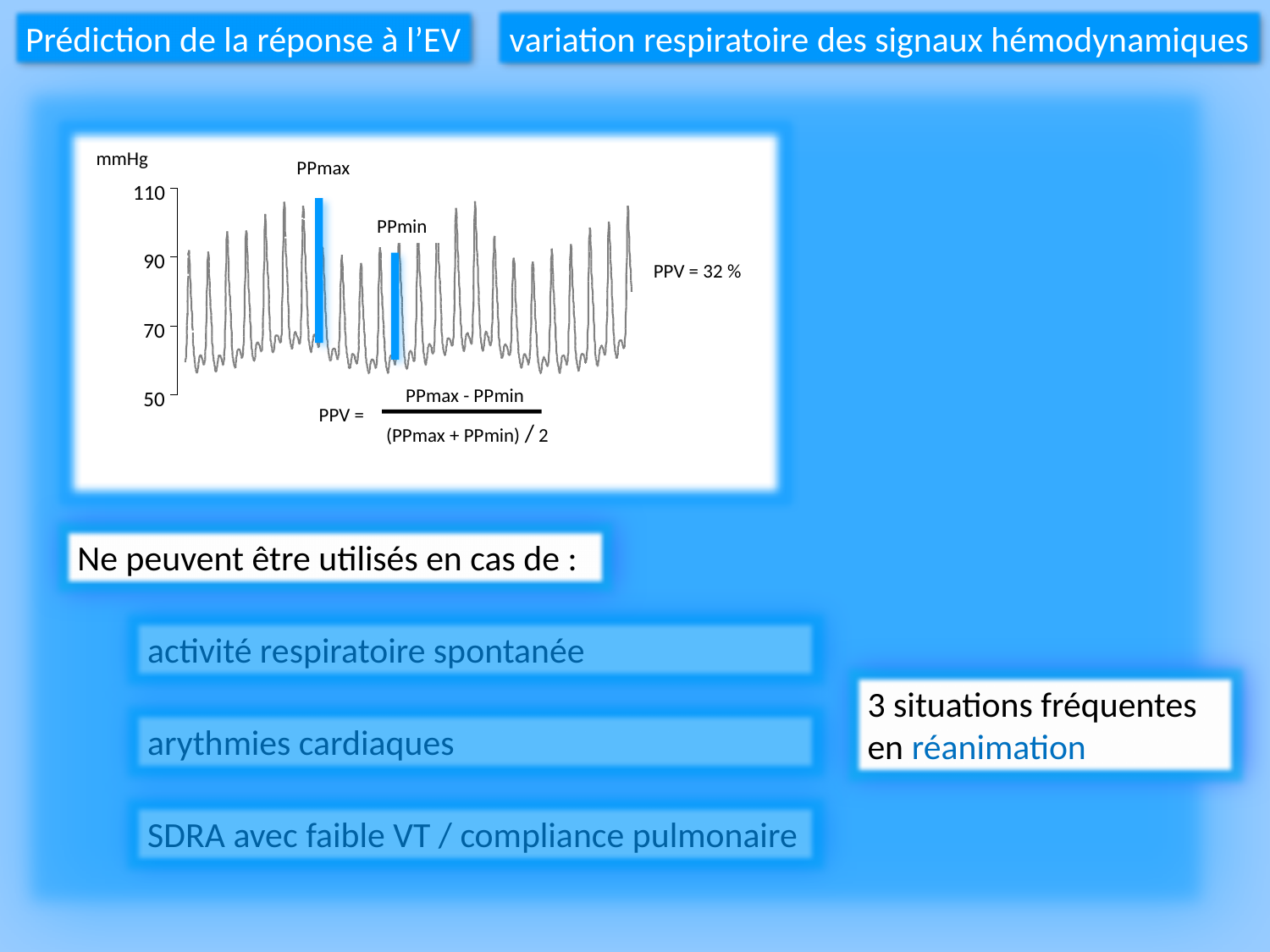

Prédiction de la réponse à l’EV
variation respiratoire des signaux hémodynamiques

mmHg
110

90

70

50

PPmax

PPmin

PPV = 32 %

PPmax - PPmin
PPV =

(PPmax + PPmin) / 2
Ne peuvent être utilisés en cas de :
activité respiratoire spontanée
3 situations fréquentes en réanimation
arythmies cardiaques
SDRA avec faible VT / compliance pulmonaire